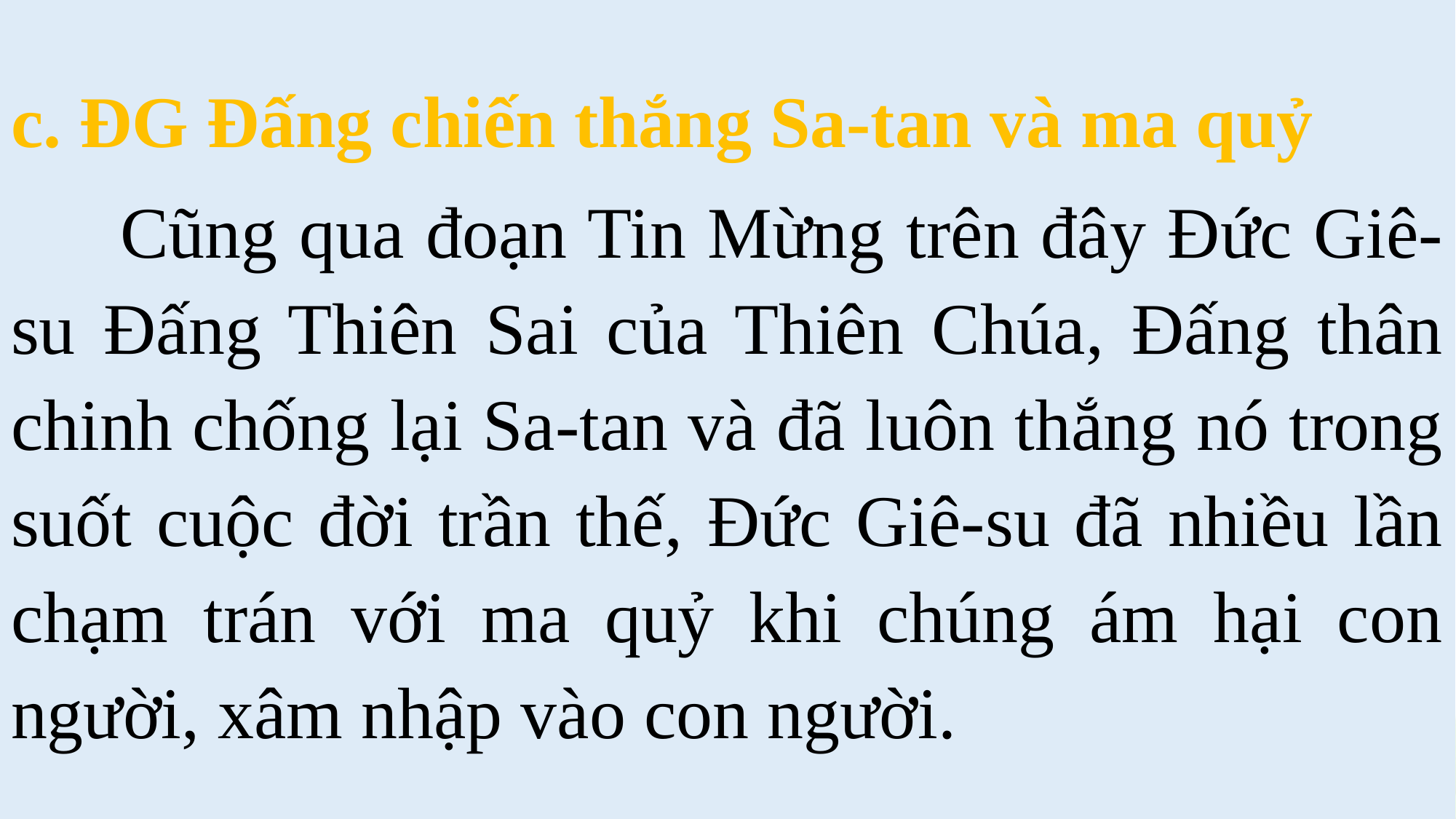

c. ĐG Đấng chiến thắng Sa-tan và ma quỷ
	Cũng qua đoạn Tin Mừng trên đây Đức Giê-su Đấng Thiên Sai của Thiên Chúa, Đấng thân chinh chống lại Sa-tan và đã luôn thắng nó trong suốt cuộc đời trần thế, Đức Giê-su đã nhiều lần chạm trán với ma quỷ khi chúng ám hại con người, xâm nhập vào con người.